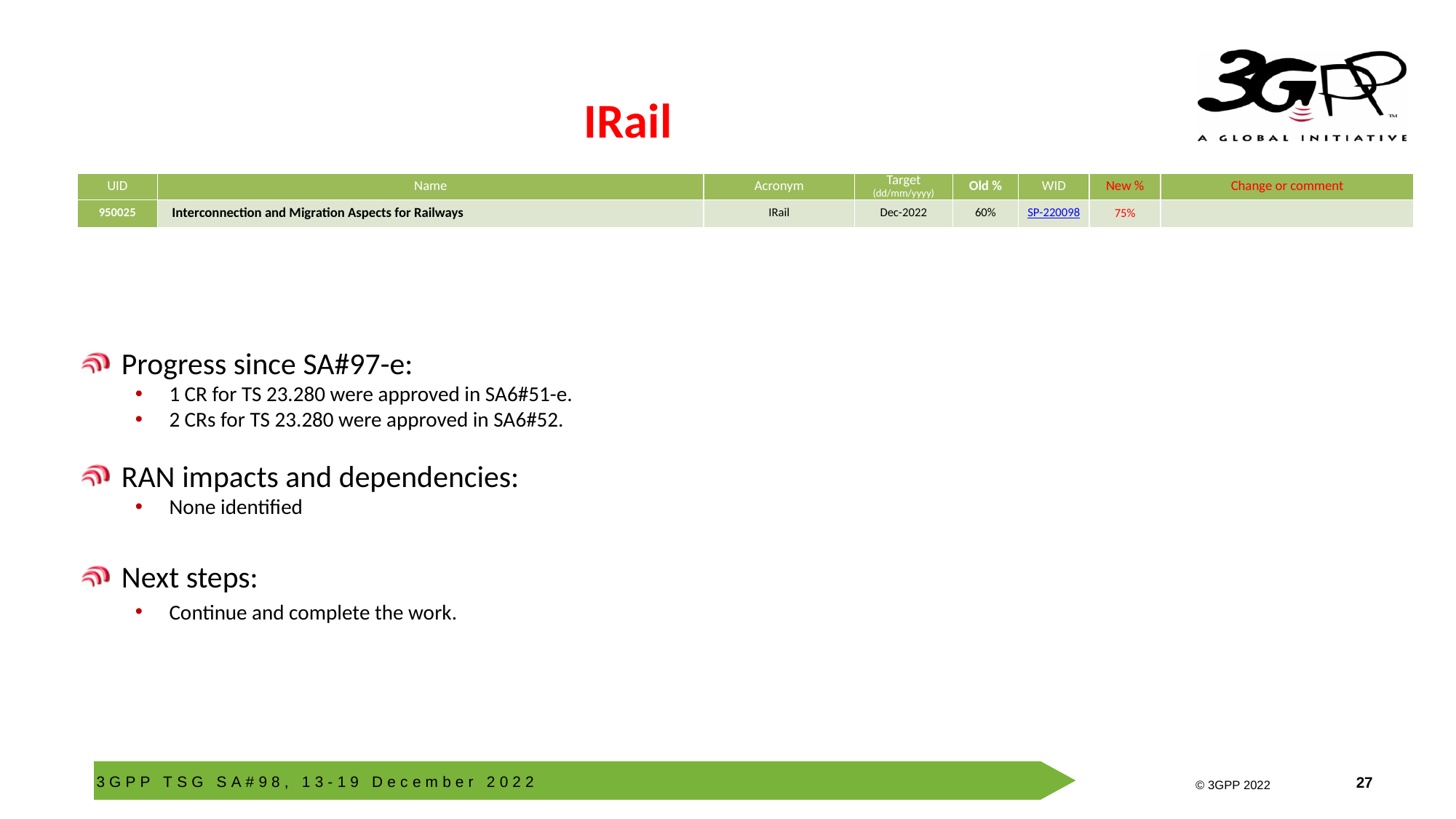

# IRail
| UID | Name | Acronym | Target (dd/mm/yyyy) | Old % | WID | New % | Change or comment |
| --- | --- | --- | --- | --- | --- | --- | --- |
| 950025 | Interconnection and Migration Aspects for Railways | IRail | Dec-2022 | 60% | SP-220098 | 75% |  |
Progress since SA#97-e:
1 CR for TS 23.280 were approved in SA6#51-e.
2 CRs for TS 23.280 were approved in SA6#52.

RAN impacts and dependencies:
None identified

Next steps:
Continue and complete the work.